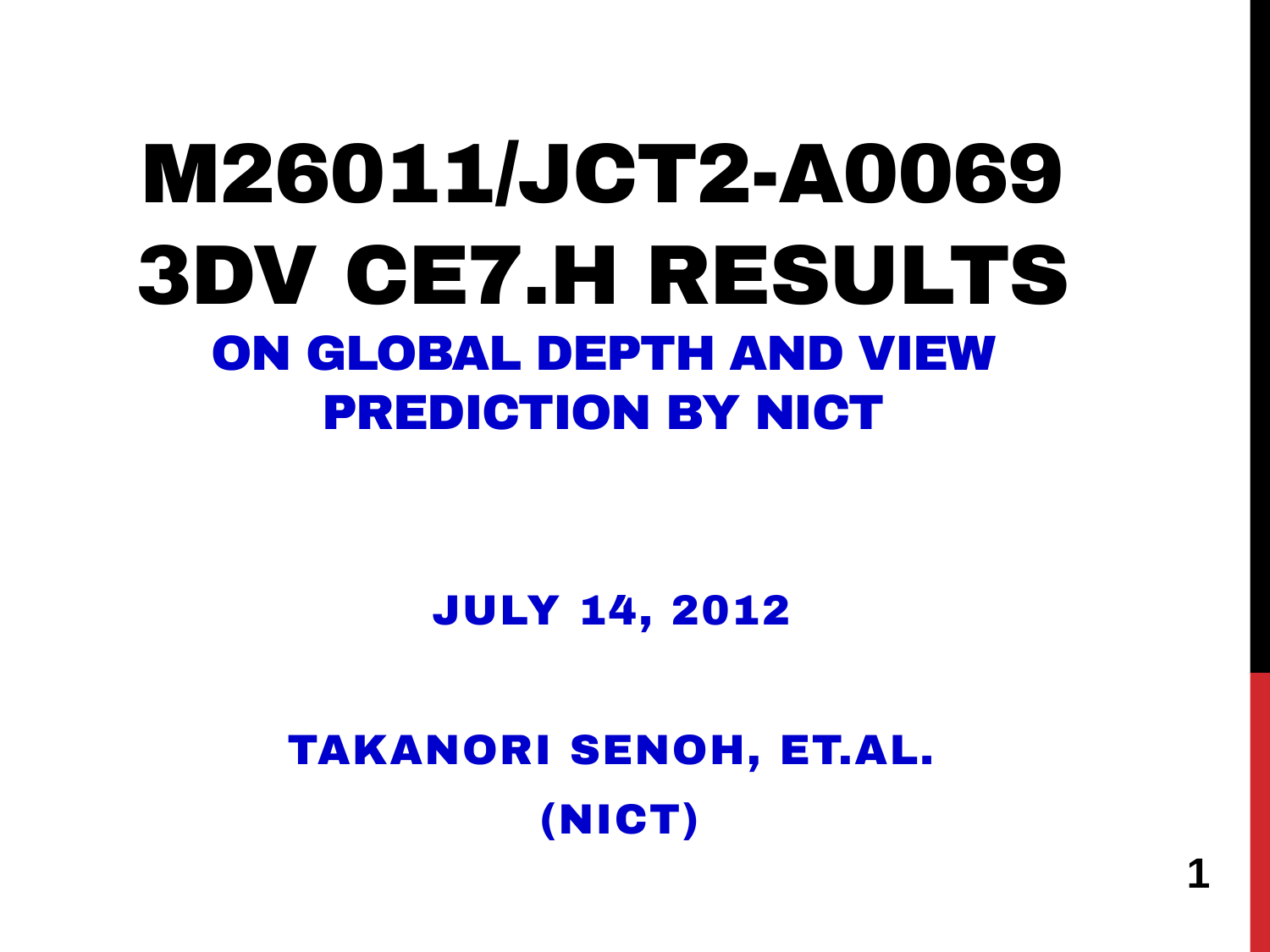

# M26011/JCT2-A0069 3DV CE7.h results on Global Depth and View Prediction by NICT
July 14, 2012

Takanori Senoh, et.al.
 (NICT)
1